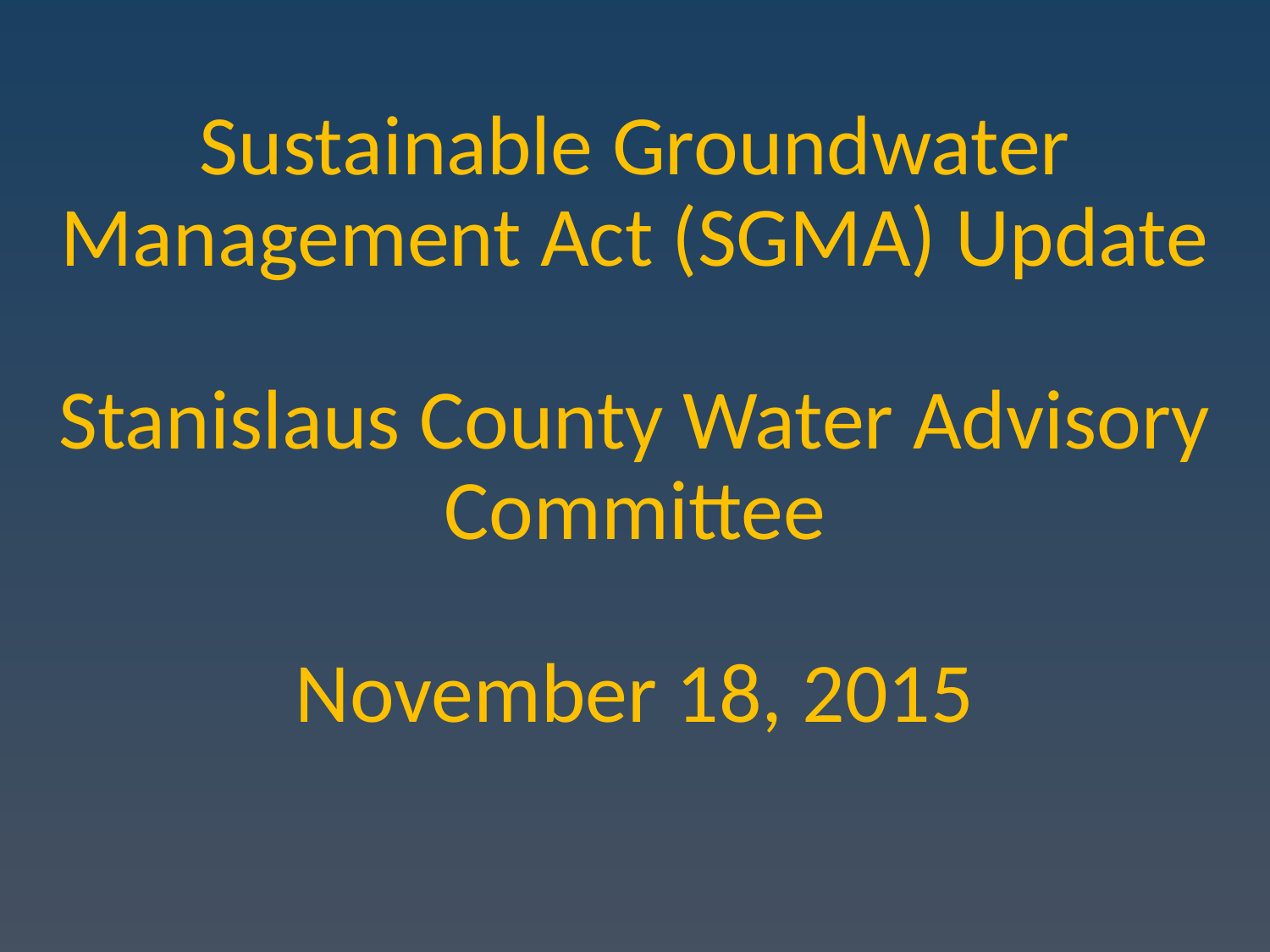

# Sustainable Groundwater Management Act (SGMA) Update Stanislaus County Water Advisory Committee November 18, 2015